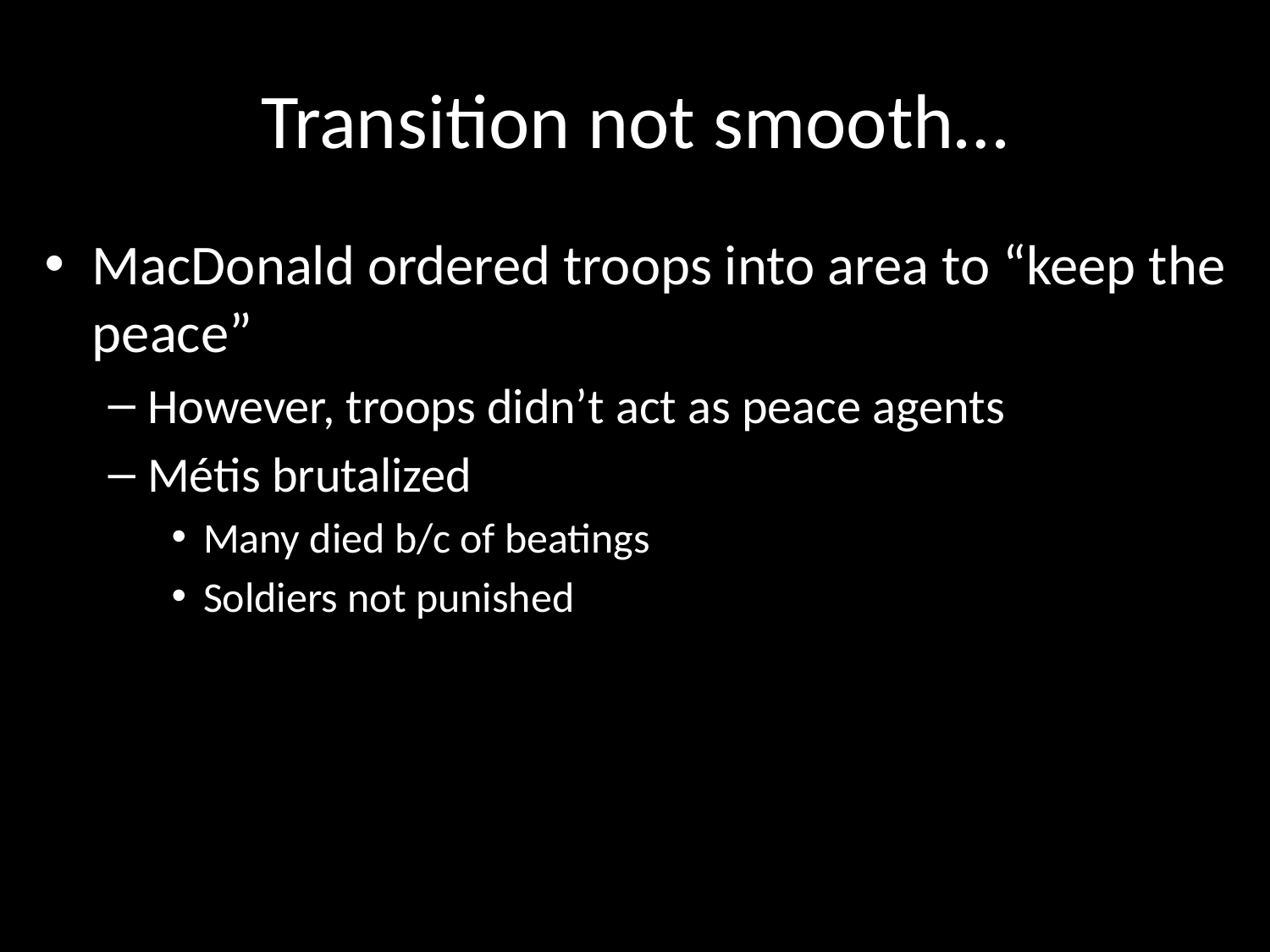

# Transition not smooth…
MacDonald ordered troops into area to “keep the peace”
However, troops didn’t act as peace agents
Métis brutalized
Many died b/c of beatings
Soldiers not punished